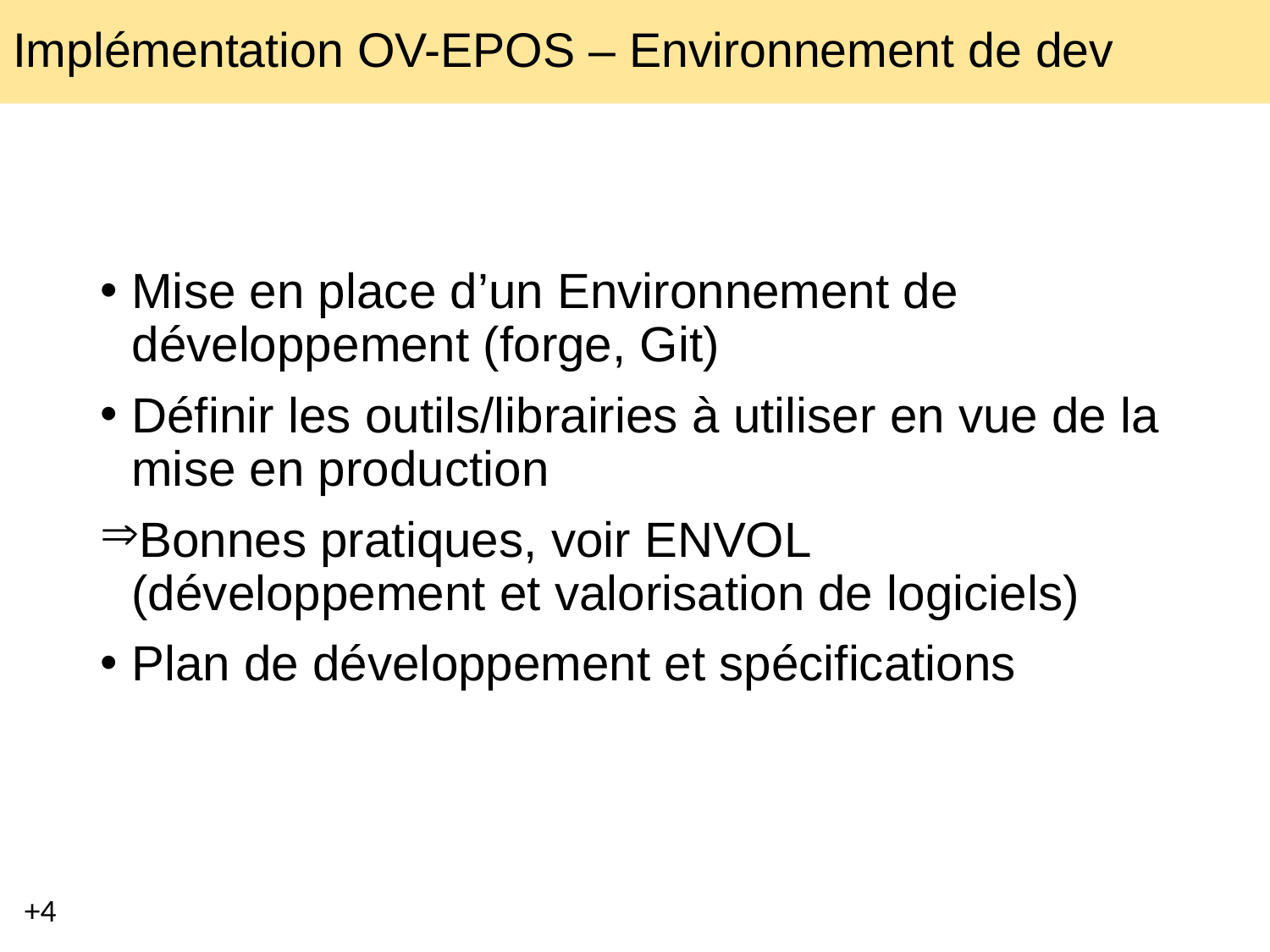

# Implémentation OV-EPOS – Environnement de dev
Mise en place d’un Environnement de développement (forge, Git)
Définir les outils/librairies à utiliser en vue de la mise en production
Bonnes pratiques, voir ENVOL (développement et valorisation de logiciels)
Plan de développement et spécifications
+4